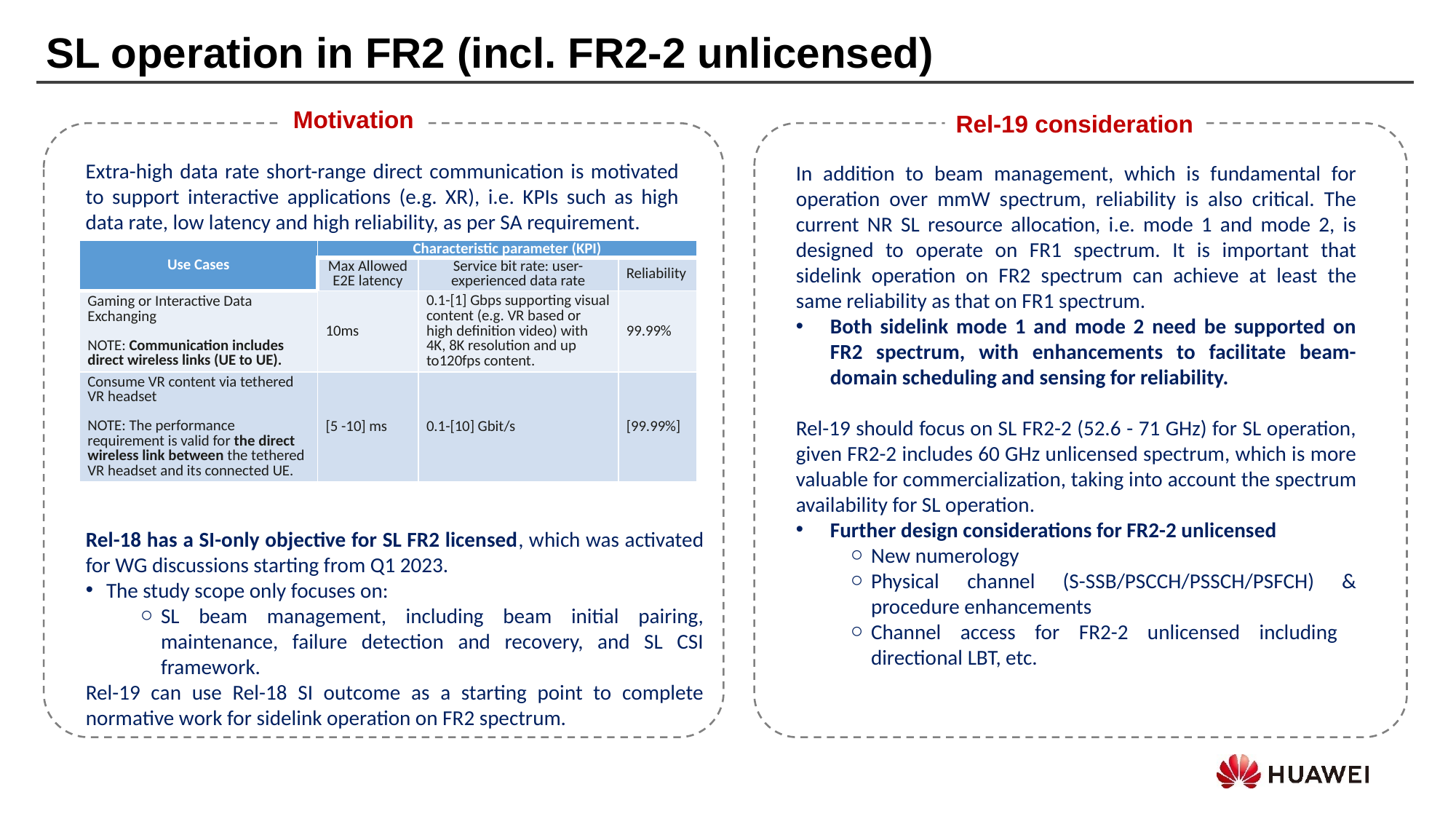

SL operation in FR2 (incl. FR2-2 unlicensed)
Motivation
Rel-19 consideration

Extra-high data rate short-range direct communication is motivated to support interactive applications (e.g. XR), i.e. KPIs such as high data rate, low latency and high reliability, as per SA requirement.
In addition to beam management, which is fundamental for operation over mmW spectrum, reliability is also critical. The current NR SL resource allocation, i.e. mode 1 and mode 2, is designed to operate on FR1 spectrum. It is important that sidelink operation on FR2 spectrum can achieve at least the same reliability as that on FR1 spectrum.
Both sidelink mode 1 and mode 2 need be supported on FR2 spectrum, with enhancements to facilitate beam-domain scheduling and sensing for reliability.

Rel-19 should focus on SL FR2-2 (52.6 - 71 GHz) for SL operation, given FR2-2 includes 60 GHz unlicensed spectrum, which is more valuable for commercialization, taking into account the spectrum availability for SL operation.
Further design considerations for FR2-2 unlicensed
New numerology
Physical channel (S-SSB/PSCCH/PSSCH/PSFCH) & procedure enhancements
Channel access for FR2-2 unlicensed including  directional LBT, etc.
| Use Cases | Characteristic parameter (KPI) |  |  |
| --- | --- | --- | --- |
|  | Max Allowed E2E latency | Service bit rate: user-experienced data rate | Reliability |
| Gaming or Interactive Data Exchanging NOTE: Communication includes direct wireless links (UE to UE). | 10ms | 0.1-[1] Gbps supporting visual content (e.g. VR based or high definition video) with 4K, 8K resolution and up to120fps content. | 99.99% |
| Consume VR content via tethered VR headset NOTE: The performance requirement is valid for the direct wireless link between the tethered VR headset and its connected UE. | [5 -10] ms | 0.1-[10] Gbit/s | [99.99%] |
Rel-18 has a SI-only objective for SL FR2 licensed, which was activated for WG discussions starting from Q1 2023.
The study scope only focuses on:
SL beam management, including beam initial pairing, maintenance, failure detection and recovery, and SL CSI framework.
Rel-19 can use Rel-18 SI outcome as a starting point to complete normative work for sidelink operation on FR2 spectrum.